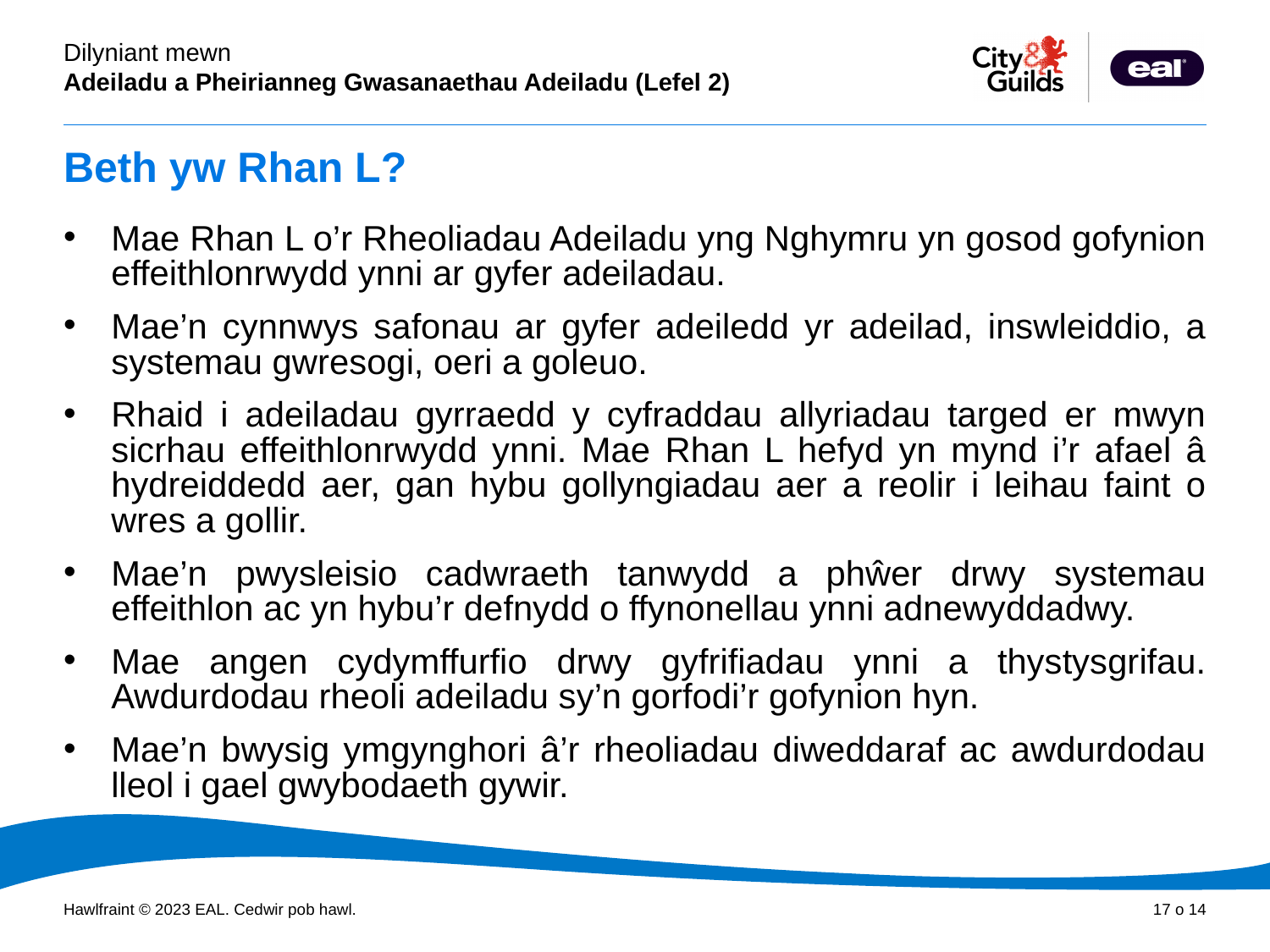

# Beth yw Rhan L?
Mae Rhan L o’r Rheoliadau Adeiladu yng Nghymru yn gosod gofynion effeithlonrwydd ynni ar gyfer adeiladau.
Mae’n cynnwys safonau ar gyfer adeiledd yr adeilad, inswleiddio, a systemau gwresogi, oeri a goleuo.
Rhaid i adeiladau gyrraedd y cyfraddau allyriadau targed er mwyn sicrhau effeithlonrwydd ynni. Mae Rhan L hefyd yn mynd i’r afael â hydreiddedd aer, gan hybu gollyngiadau aer a reolir i leihau faint o wres a gollir.
Mae’n pwysleisio cadwraeth tanwydd a phŵer drwy systemau effeithlon ac yn hybu’r defnydd o ffynonellau ynni adnewyddadwy.
Mae angen cydymffurfio drwy gyfrifiadau ynni a thystysgrifau. Awdurdodau rheoli adeiladu sy’n gorfodi’r gofynion hyn.
Mae’n bwysig ymgynghori â’r rheoliadau diweddaraf ac awdurdodau lleol i gael gwybodaeth gywir.